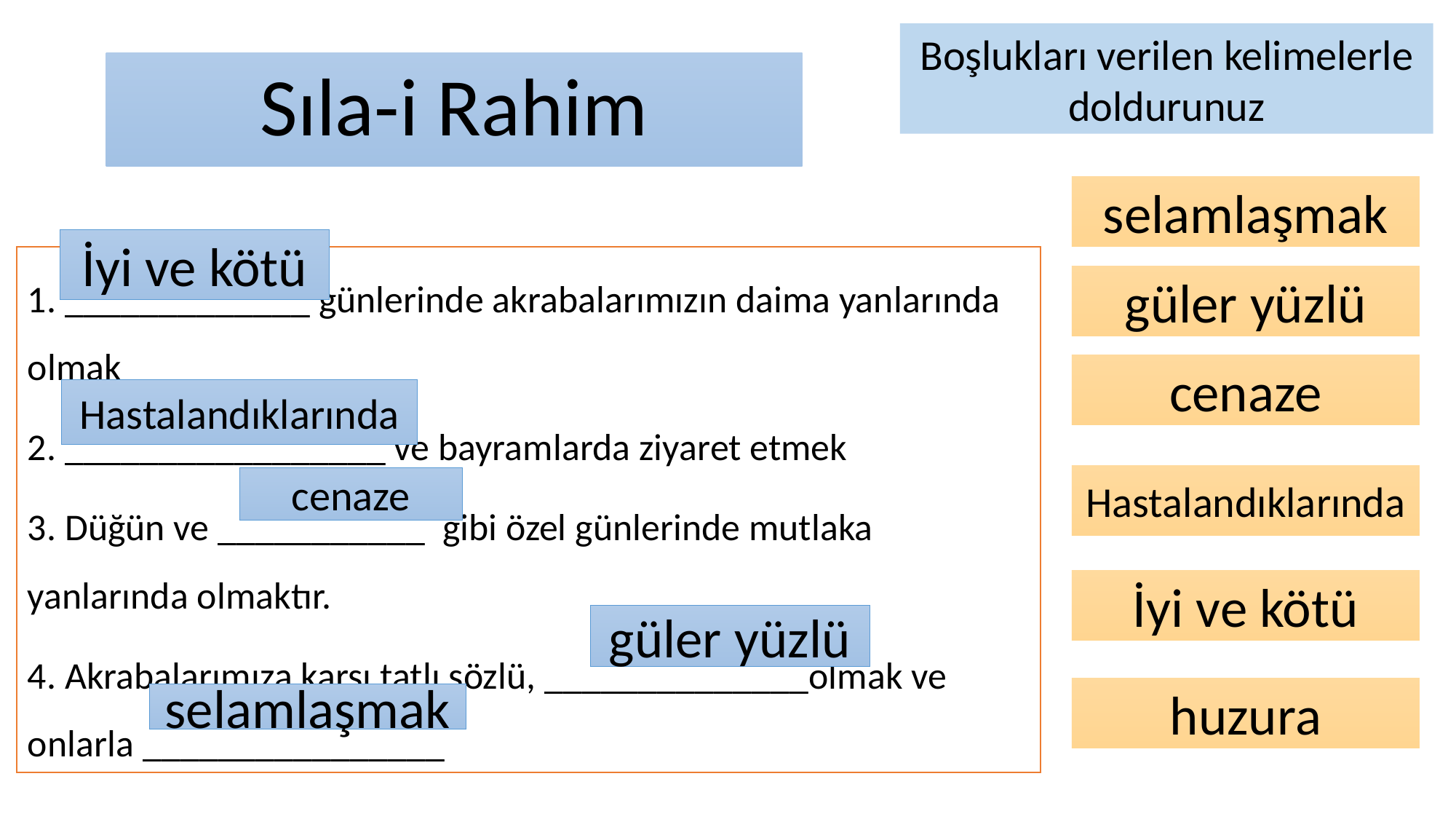

Boşlukları verilen kelimelerle doldurunuz
# Sıla-i Rahim
selamlaşmak
İyi ve kötü
1. _____________ günlerinde akrabalarımızın daima yanlarında olmak
2. _________________ ve bayramlarda ziyaret etmek
3. Düğün ve ___________  gibi özel günlerinde mutlaka yanlarında olmaktır.
4. Akrabalarımıza karşı tatlı sözlü, ______________olmak ve onlarla ________________

güler yüzlü
cenaze
Hastalandıklarında
Hastalandıklarında
cenaze
İyi ve kötü
güler yüzlü
huzura
selamlaşmak